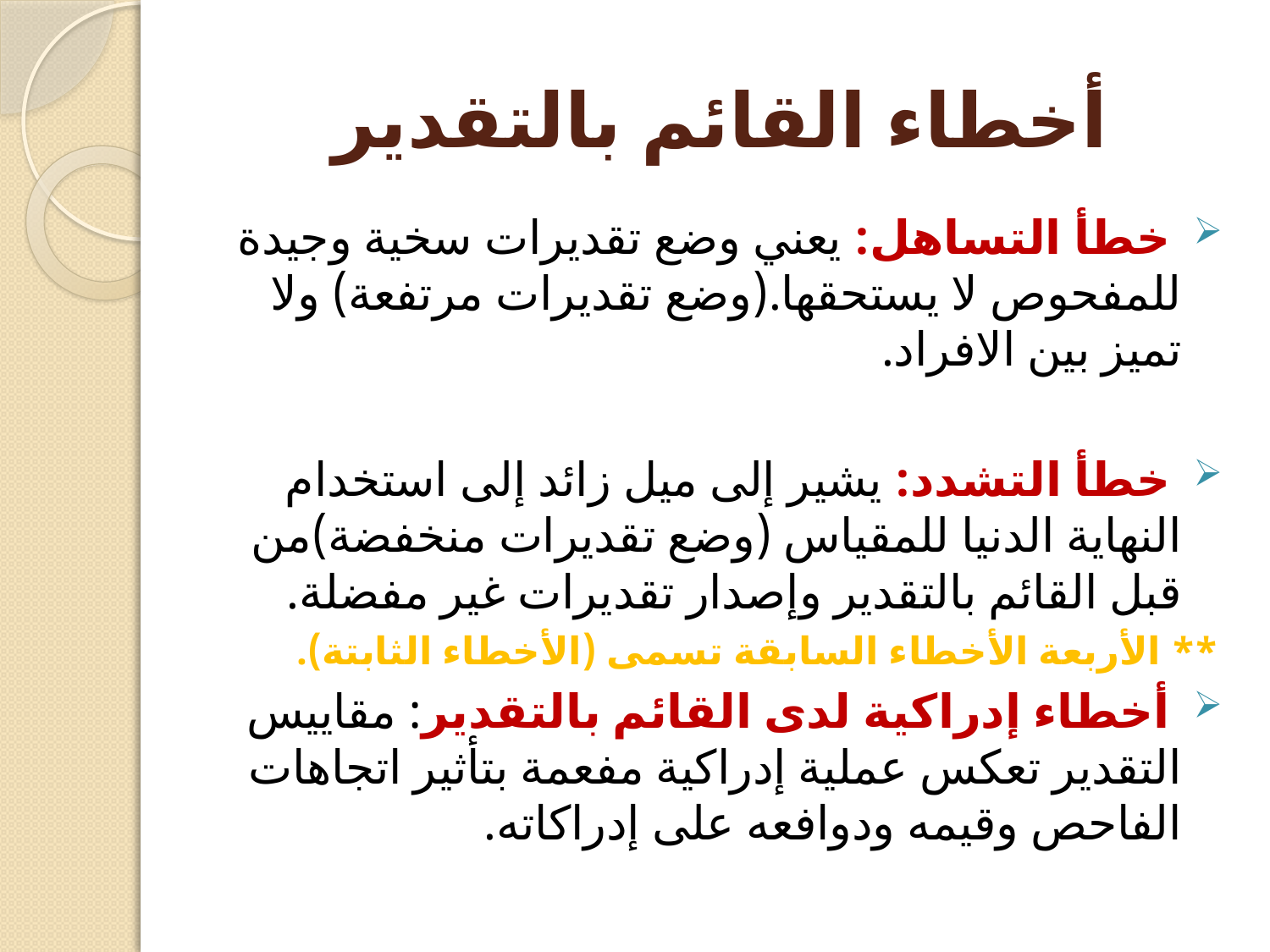

# أخطاء القائم بالتقدير
 خطأ التساهل: يعني وضع تقديرات سخية وجيدة للمفحوص لا يستحقها.(وضع تقديرات مرتفعة) ولا تميز بين الافراد.

 خطأ التشدد: يشير إلى ميل زائد إلى استخدام النهاية الدنيا للمقياس (وضع تقديرات منخفضة)من قبل القائم بالتقدير وإصدار تقديرات غير مفضلة.
** الأربعة الأخطاء السابقة تسمى (الأخطاء الثابتة).
 أخطاء إدراكية لدى القائم بالتقدير: مقاييس التقدير تعكس عملية إدراكية مفعمة بتأثير اتجاهات الفاحص وقيمه ودوافعه على إدراكاته.